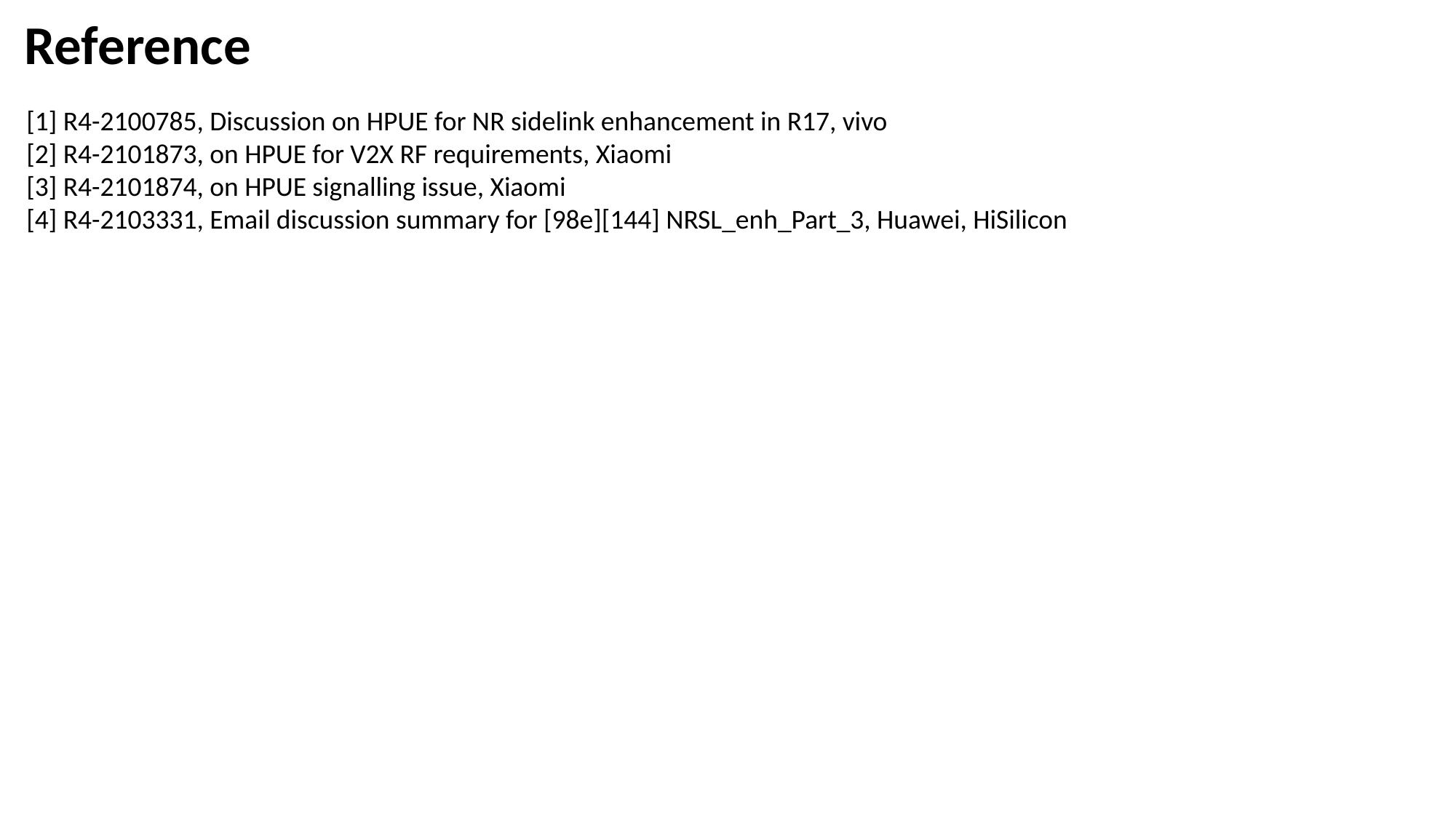

Reference
[1] R4-2100785, Discussion on HPUE for NR sidelink enhancement in R17, vivo
[2] R4-2101873, on HPUE for V2X RF requirements, Xiaomi
[3] R4-2101874, on HPUE signalling issue, Xiaomi
[4] R4-2103331, Email discussion summary for [98e][144] NRSL_enh_Part_3, Huawei, HiSilicon